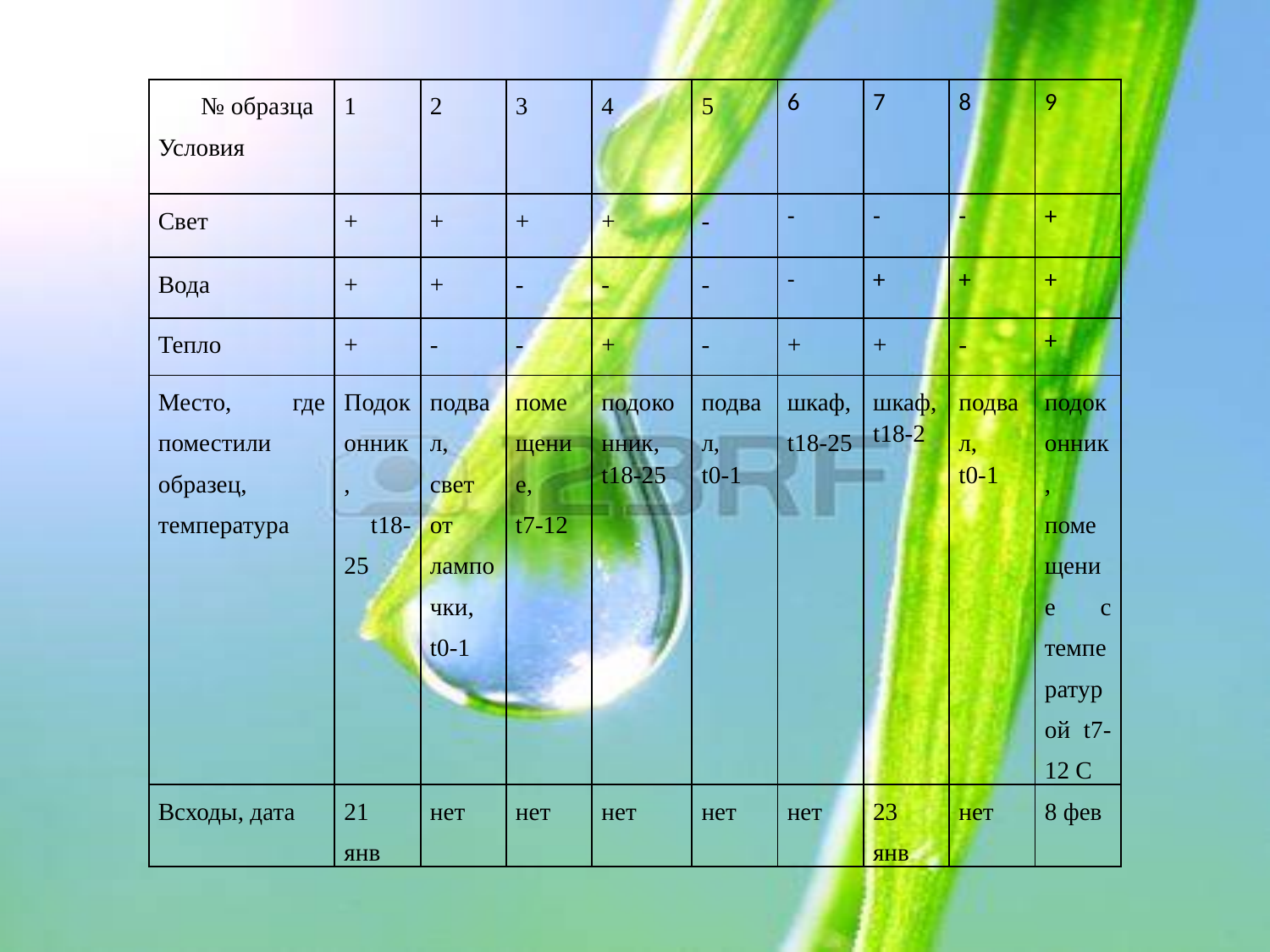

| № образца Условия | 1 | 2 | 3 | 4 | 5 | 6 | 7 | 8 | 9 |
| --- | --- | --- | --- | --- | --- | --- | --- | --- | --- |
| Свет | + | + | + | + | - | - | - | - | + |
| Вода | + | + | - | - | - | - | + | + | + |
| Тепло | + | - | - | + | - | + | + | - | + |
| Место, где поместили образец, температура | Подоконник, t18-25 | подвал, свет от лампочки, t0-1 | помещение, t7-12 | подоконник, t18-25 | подвал, t0-1 | шкаф, t18-25 | шкаф, t18-2 | подвал, t0-1 | подоконник, помещение с температурой t7-12 С |
| Всходы, дата | 21 янв | нет | нет | нет | нет | нет | 23 янв | нет | 8 фев |